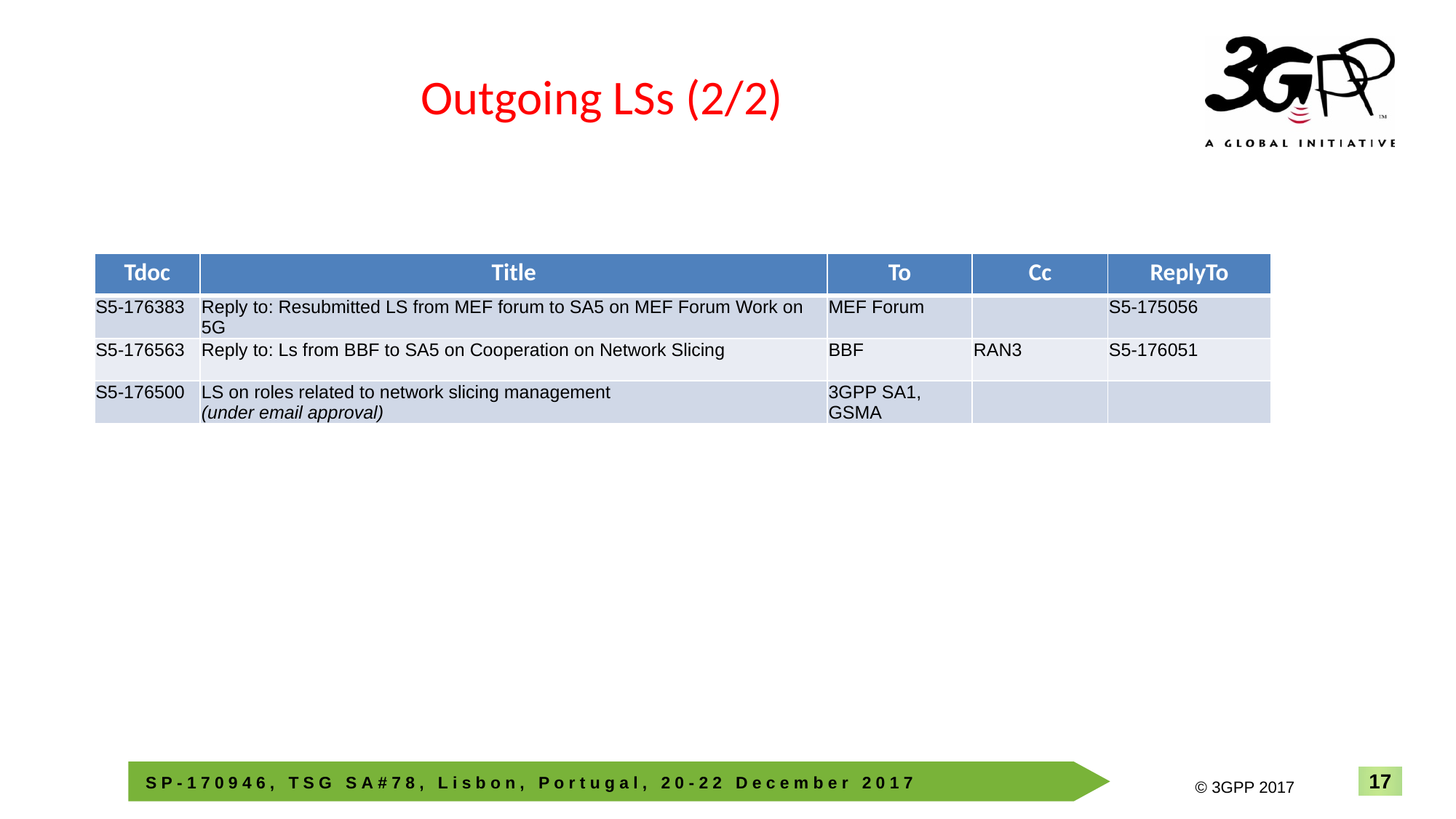

# Outgoing LSs (2/2)
| Tdoc | Title | To | Cc | ReplyTo |
| --- | --- | --- | --- | --- |
| S5-176383 | Reply to: Resubmitted LS from MEF forum to SA5 on MEF Forum Work on 5G | MEF Forum |  | S5-175056 |
| S5-176563 | Reply to: Ls from BBF to SA5 on Cooperation on Network Slicing | BBF | RAN3 | S5-176051 |
| S5-176500 | LS on roles related to network slicing management (under email approval) | 3GPP SA1, GSMA |  |  |